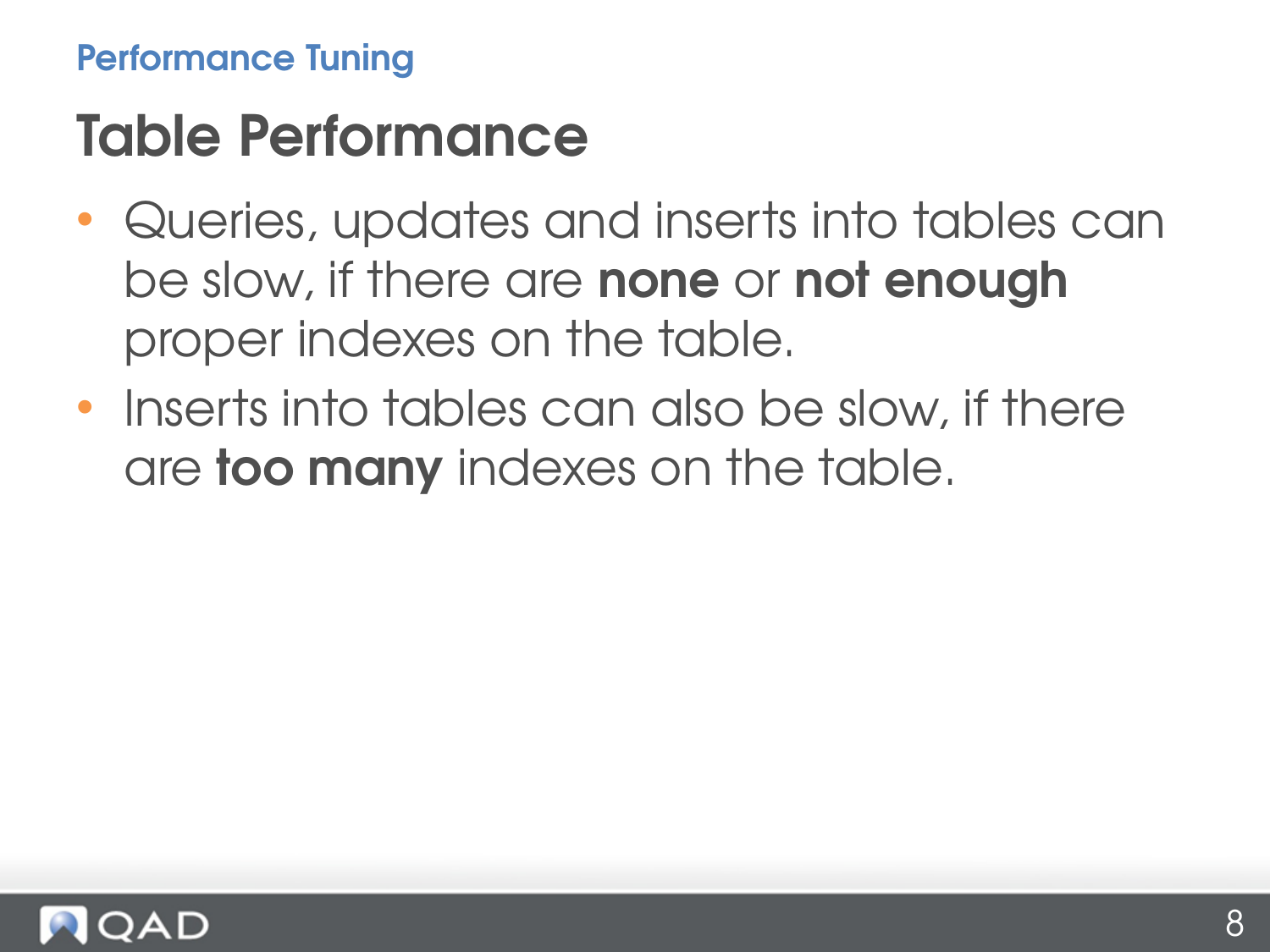

Performance Tuning
Table Performance
Queries, updates and inserts into tables can be slow, if there are none or not enough proper indexes on the table.
Inserts into tables can also be slow, if there are too many indexes on the table.

8